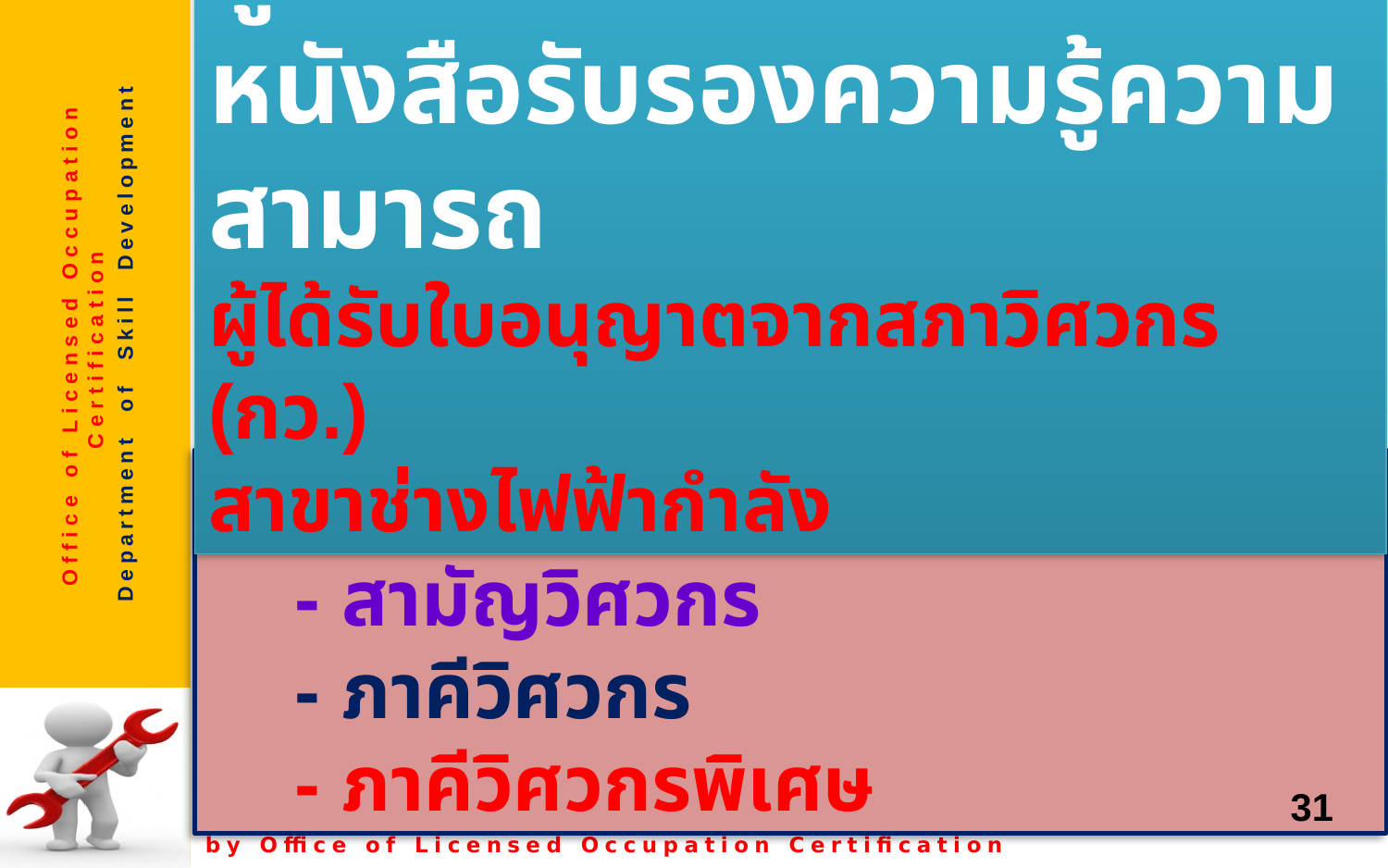

ผู้ไม่เข้าข่ายต้องขอ
หนังสือรับรองความรู้ความสามารถ
ผู้ได้รับใบอนุญาตจากสภาวิศวกร (กว.)
สาขาช่างไฟฟ้ากำลัง
    - วุฒิวิศวกร
    - สามัญวิศวกร
    - ภาคีวิศวกร
    - ภาคีวิศวกรพิเศษ
31